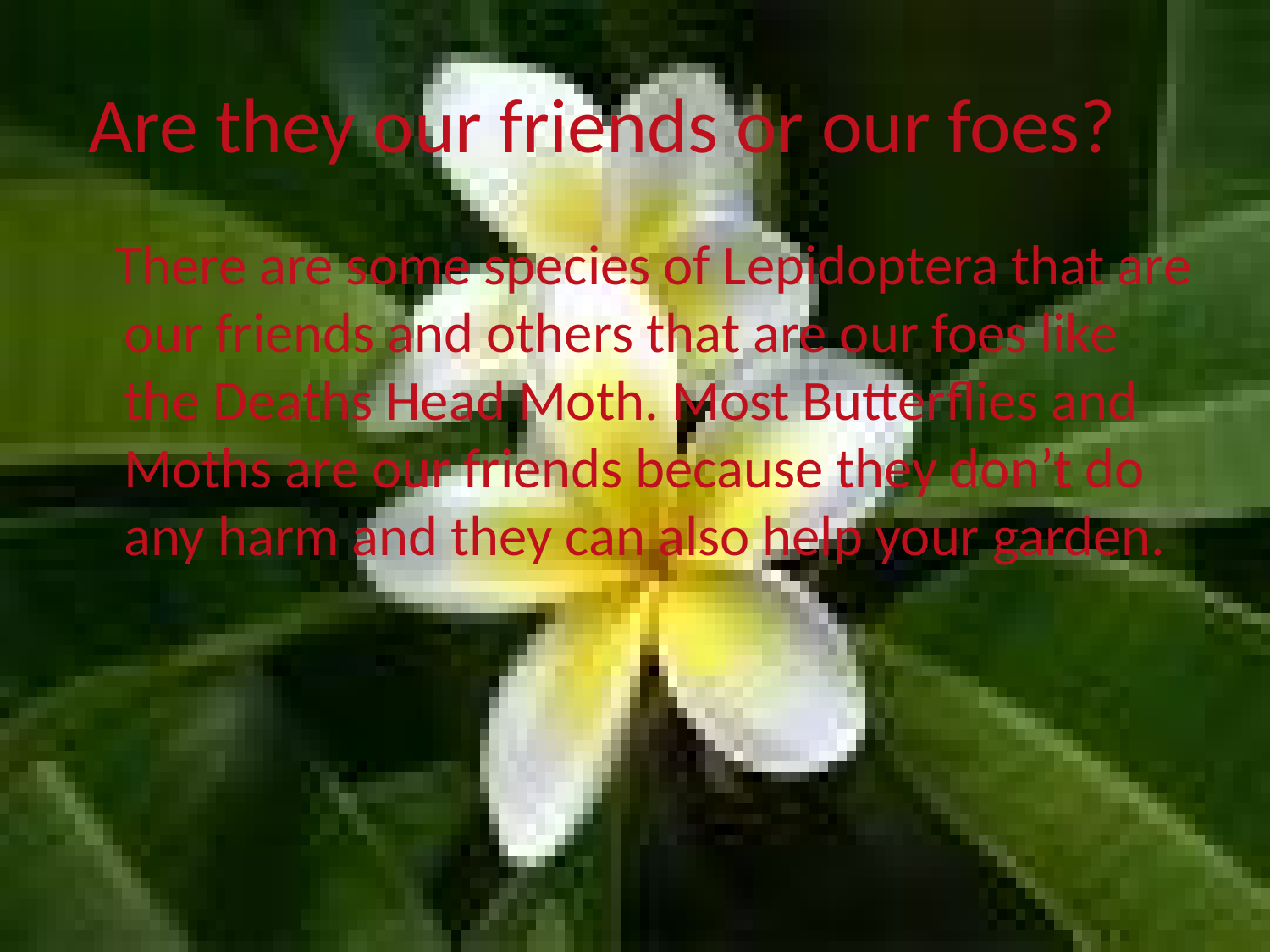

# Are they our friends or our foes?
   There are some species of Lepidoptera that are our friends and others that are our foes like the Deaths Head Moth. Most Butterflies and Moths are our friends because they don’t do any harm and they can also help your garden.